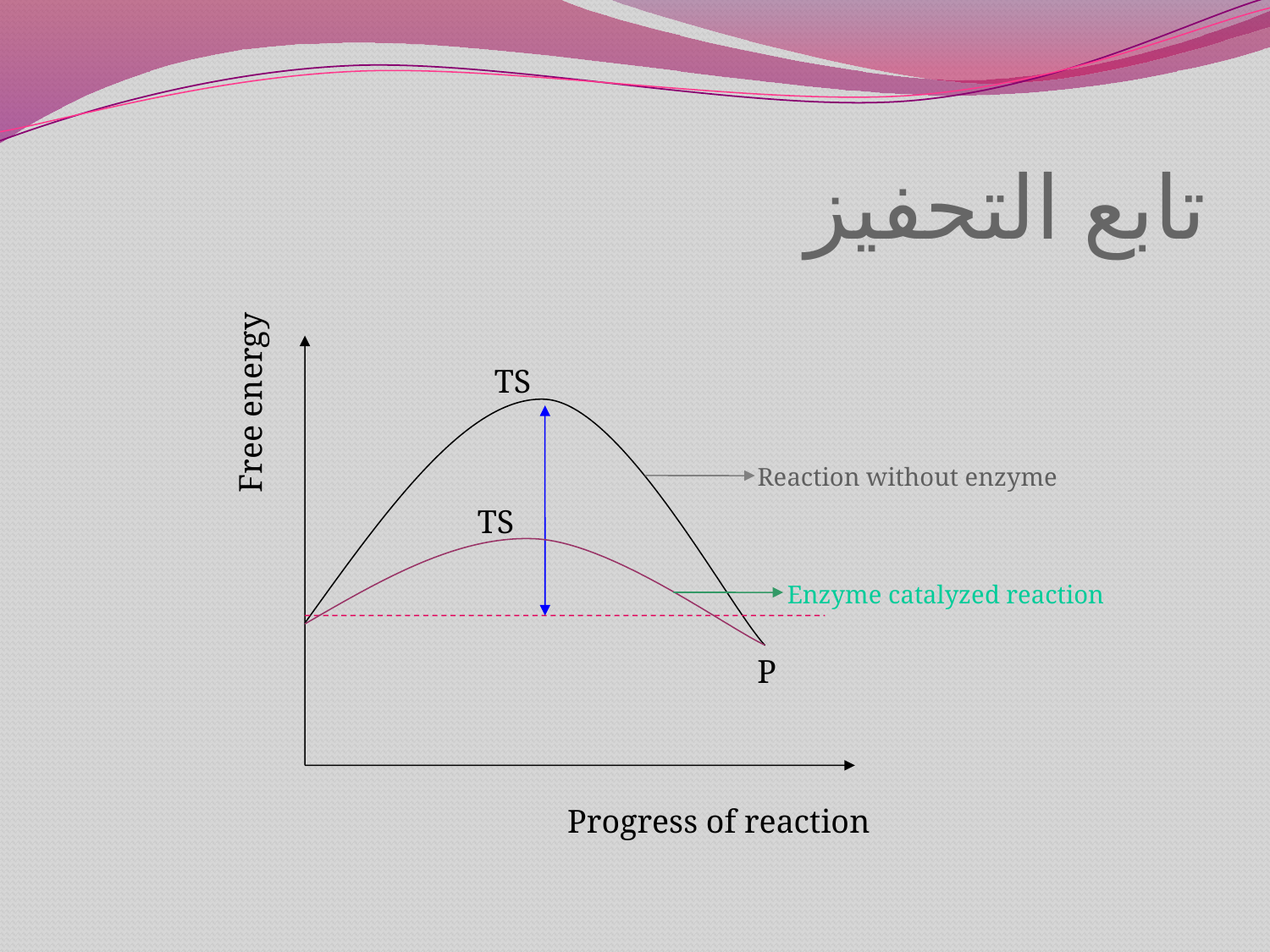

# تابع التحفيز

TS
Free energy

Reaction without enzyme

TS

Enzyme catalyzed reaction

P

Progress of reaction